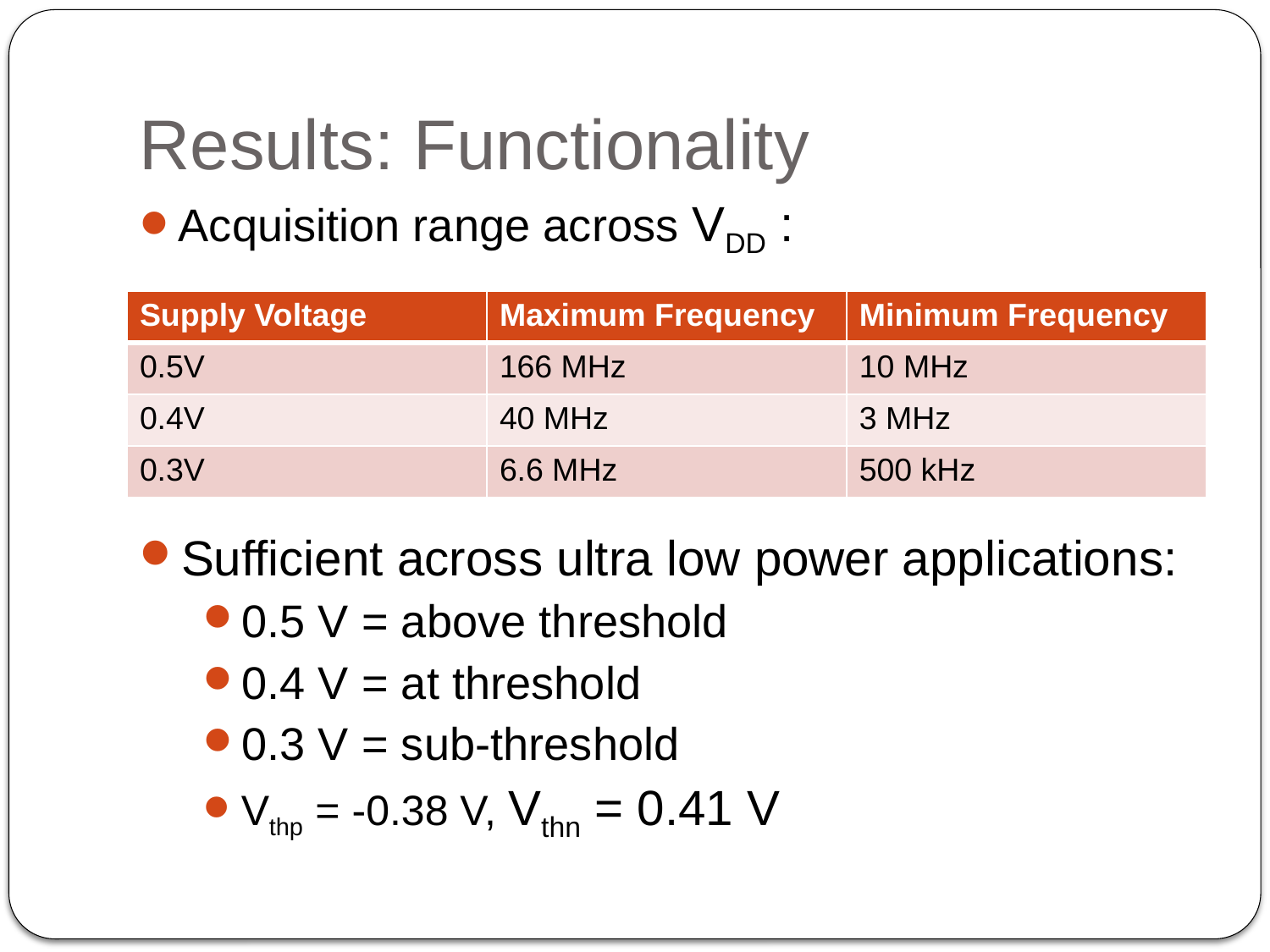

# Results: Functionality
Acquisition range across VDD :

Sufficient across ultra low power applications:
0.5 V = above threshold
0.4 V = at threshold
0.3 V = sub-threshold
Vthp = -0.38 V, Vthn = 0.41 V

| Supply Voltage | Maximum Frequency | Minimum Frequency |
| --- | --- | --- |
| 0.5V | 166 MHz | 10 MHz |
| 0.4V | 40 MHz | 3 MHz |
| 0.3V | 6.6 MHz | 500 kHz |